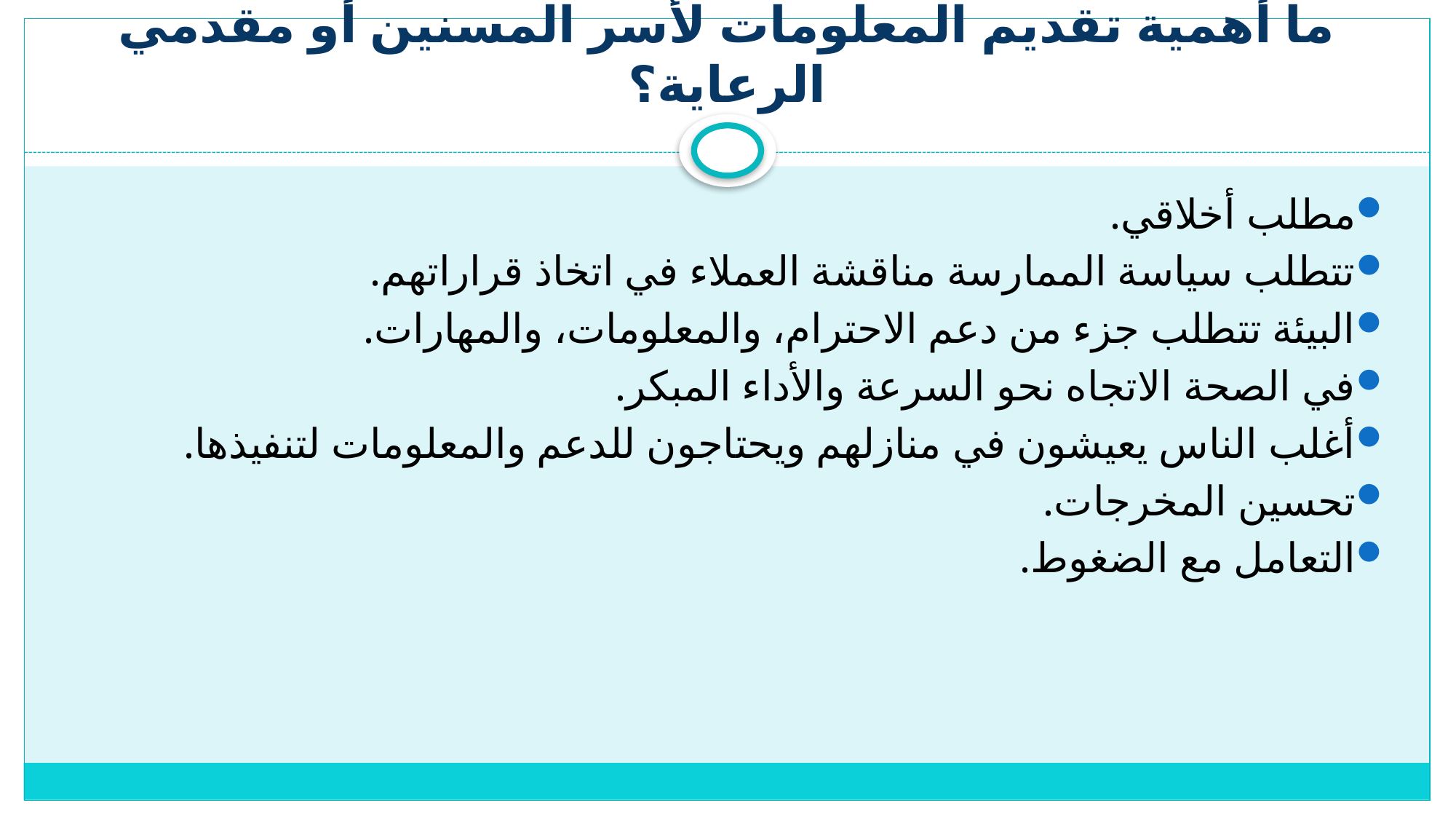

# ما أهمية تقديم المعلومات لأسر المسنين أو مقدمي الرعاية؟
مطلب أخلاقي.
تتطلب سياسة الممارسة مناقشة العملاء في اتخاذ قراراتهم.
البيئة تتطلب جزء من دعم الاحترام، والمعلومات، والمهارات.
في الصحة الاتجاه نحو السرعة والأداء المبكر.
أغلب الناس يعيشون في منازلهم ويحتاجون للدعم والمعلومات لتنفيذها.
تحسين المخرجات.
التعامل مع الضغوط.